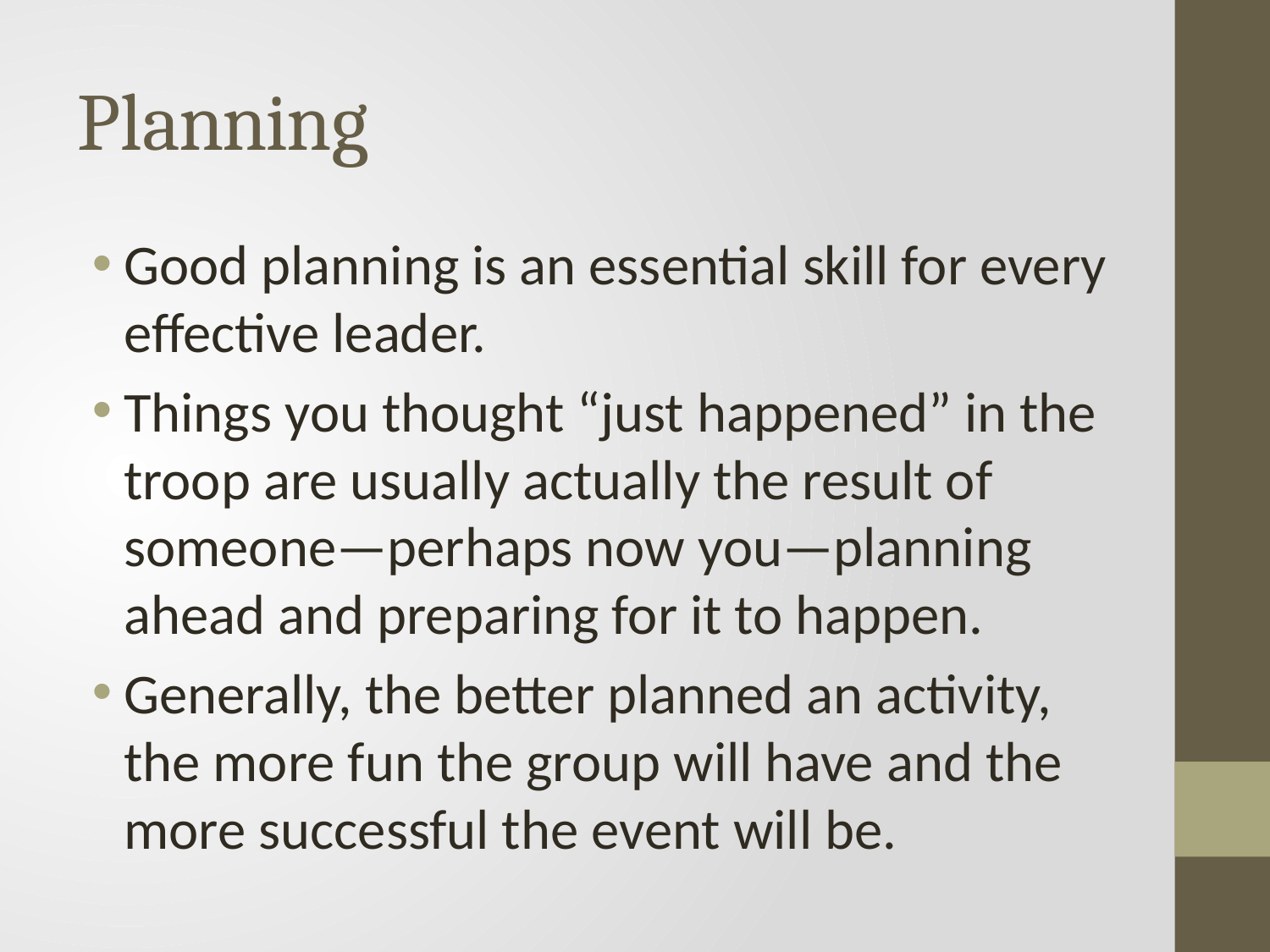

# Planning
Good planning is an essential skill for every effective leader.
Things you thought “just happened” in the troop are usually actually the result of someone—perhaps now you—planning ahead and preparing for it to happen.
Generally, the better planned an activity, the more fun the group will have and the more successful the event will be.